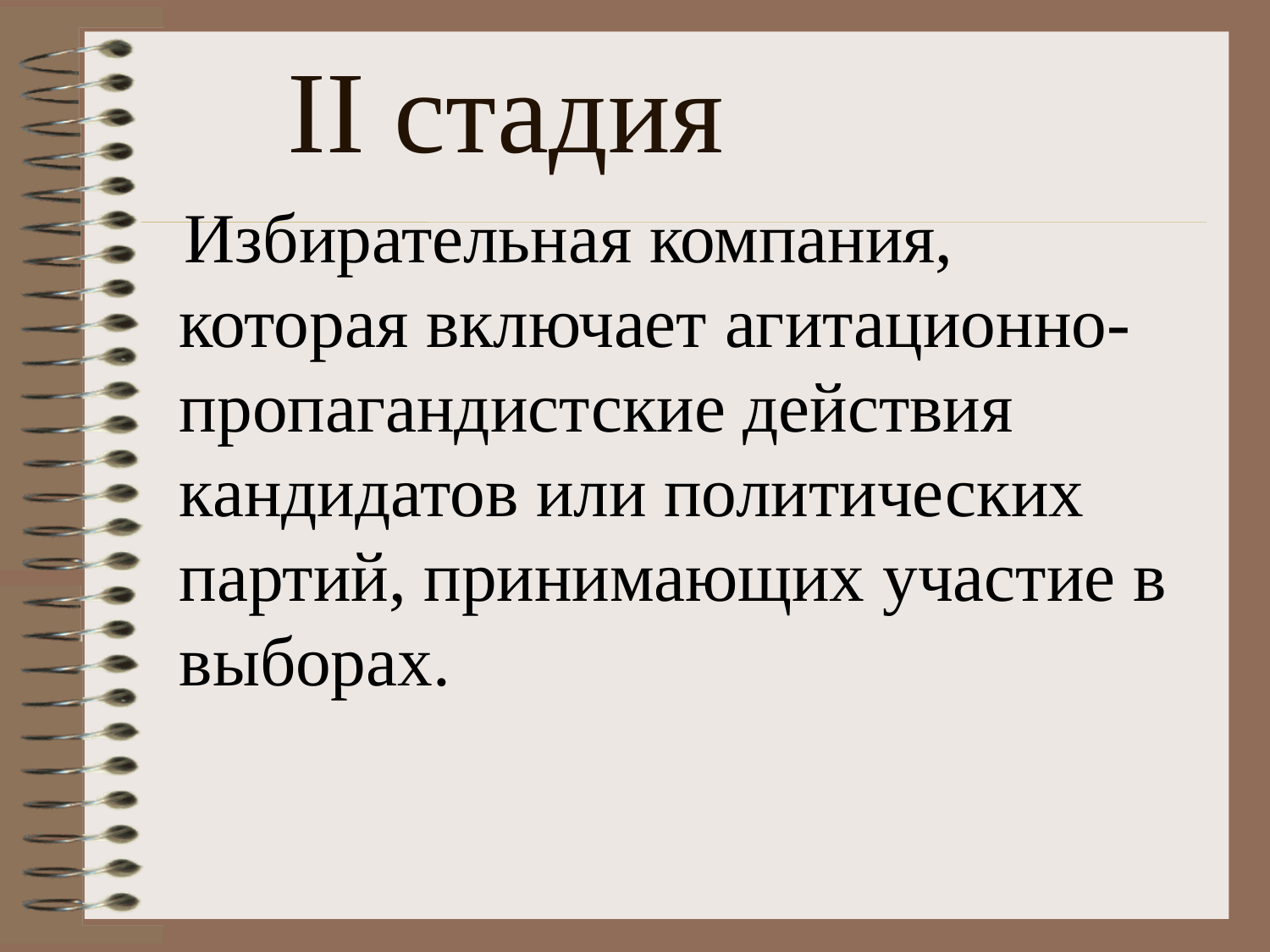

II стадия

   Избирательная компания,      которая включает агитационно-пропагандистские действия кандидатов или политических партий, принимающих участие в выборах.